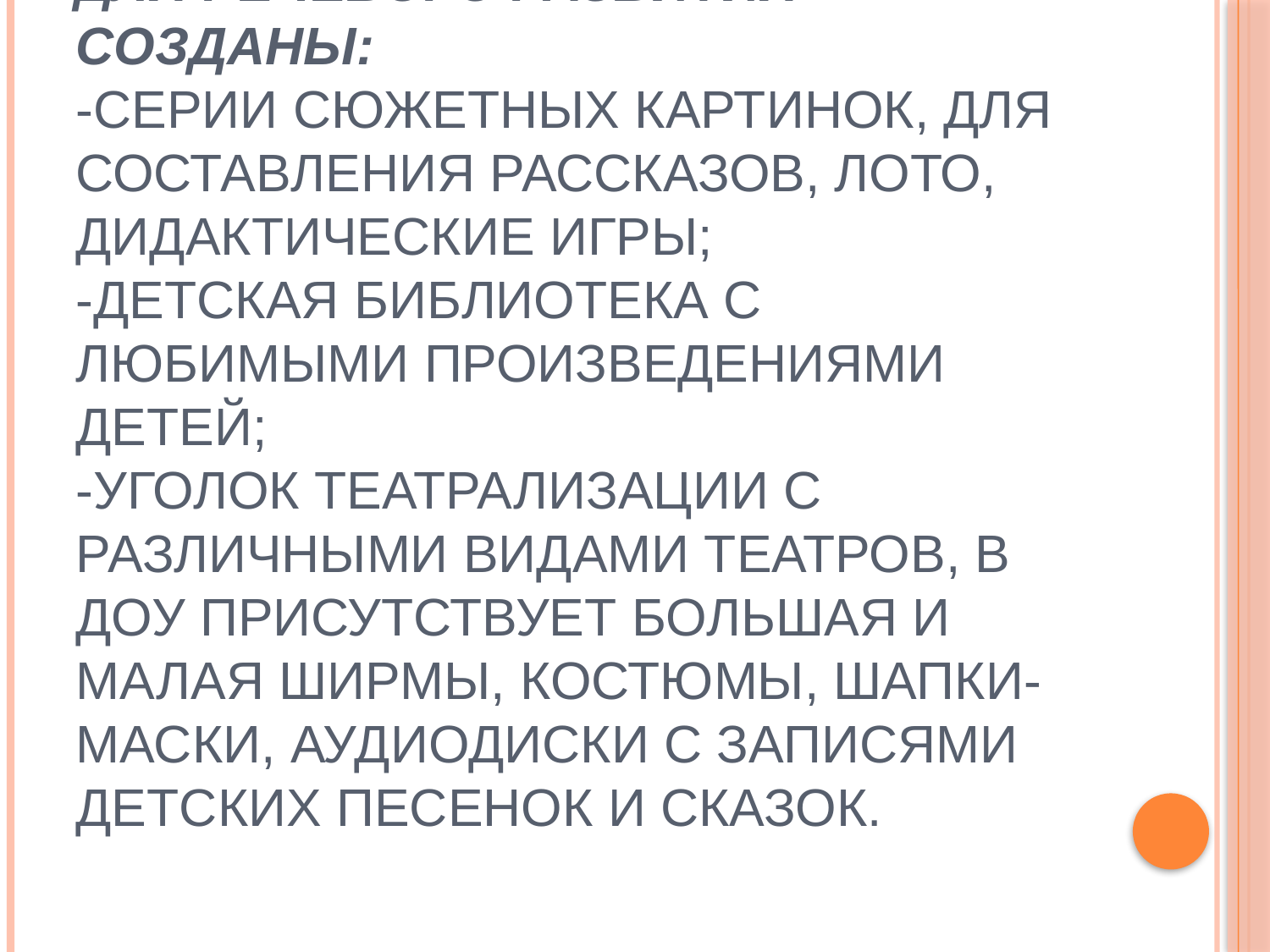

# Для речевого развития созданы: -серии сюжетных картинок, для составления рассказов, лото, дидактические игры; -детская библиотека с любимыми произведениями детей; -уголок театрализации с различными видами театров, в ДОУ присутствует большая и малая ширмы, костюмы, шапки-маски, аудиодиски с записями детских песенок и сказок.